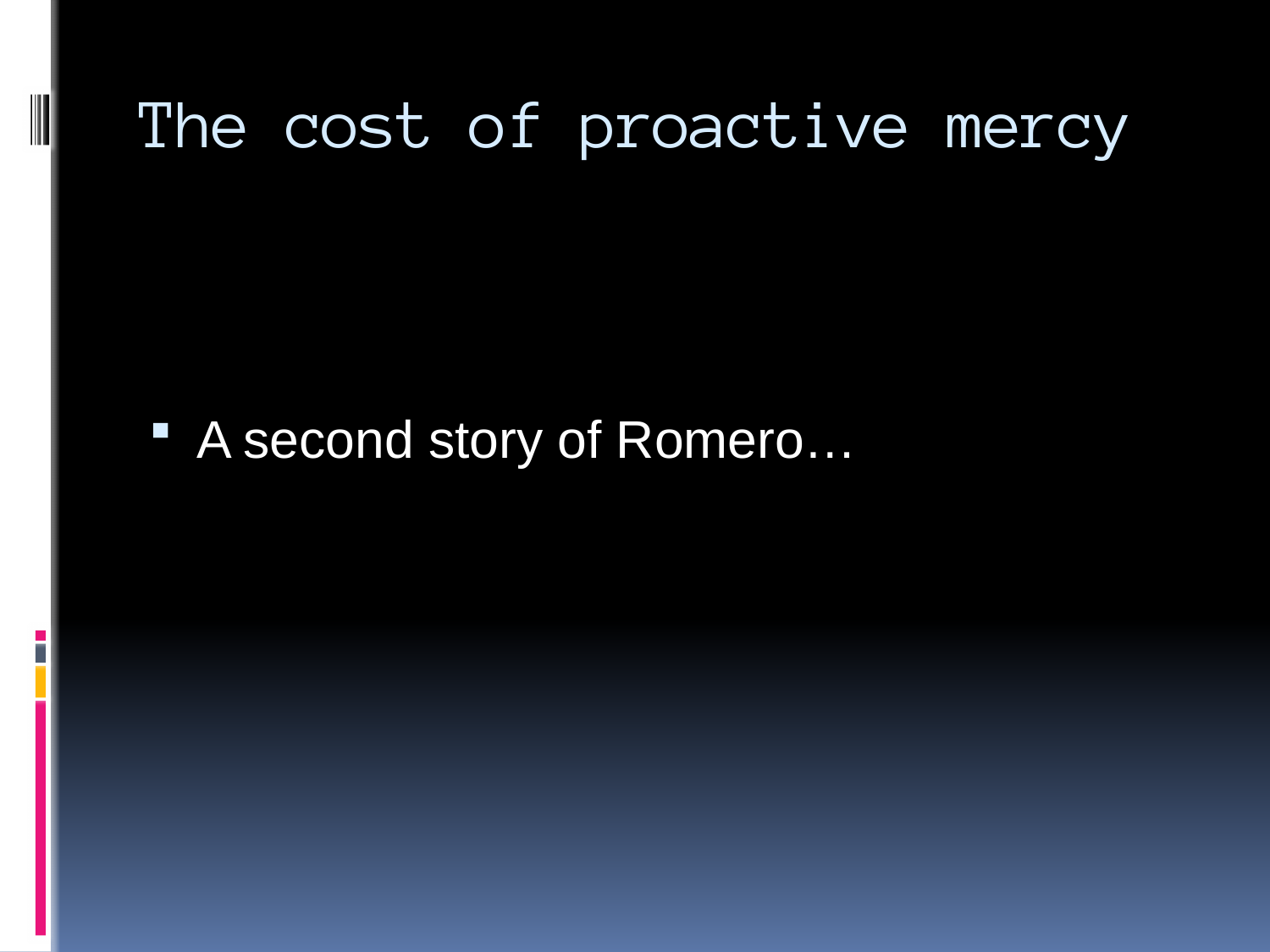

# The cost of proactive mercy

A second story of Romero…